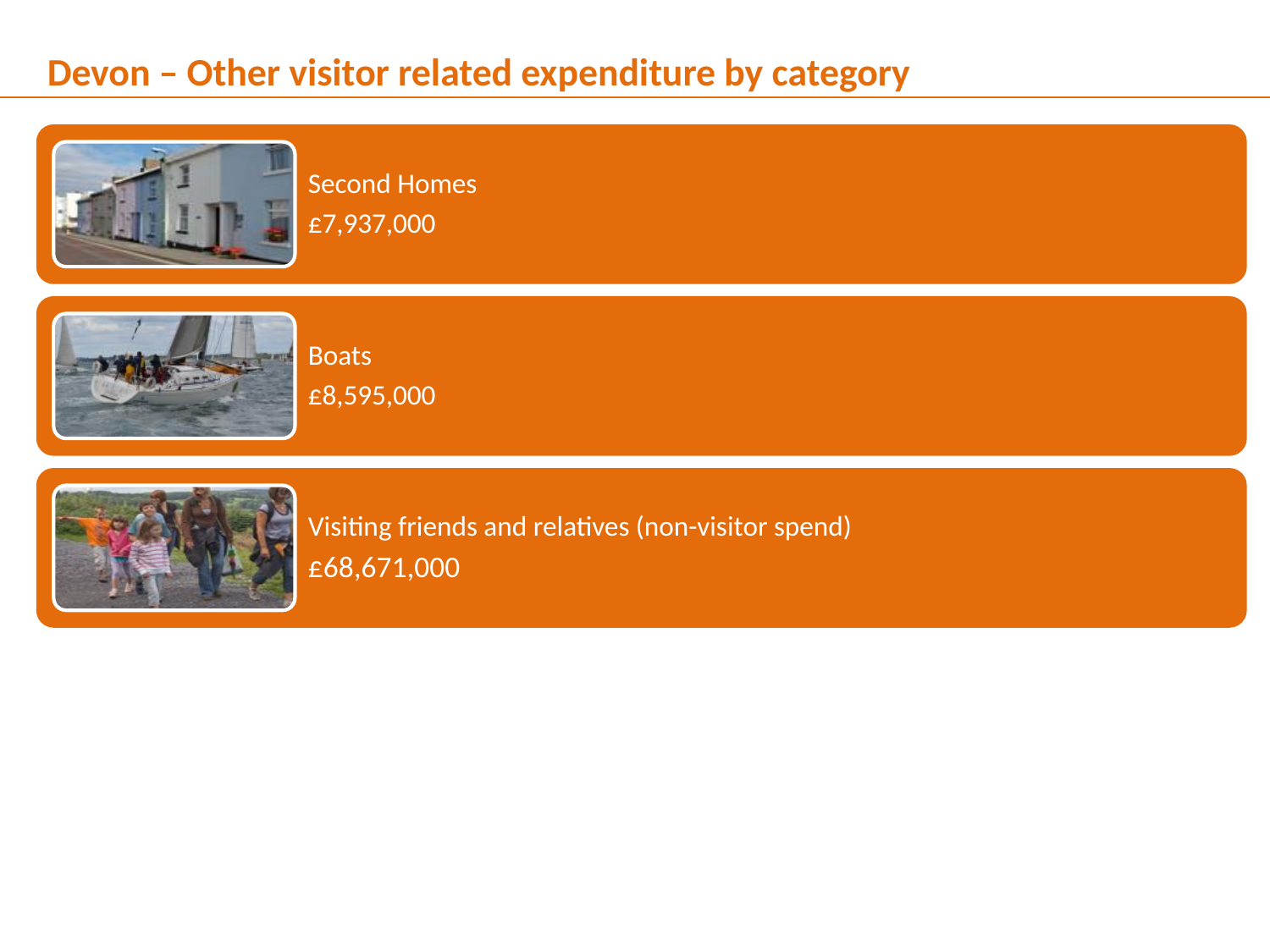

Devon – Other visitor related expenditure by category

Second Homes
£7,937,000
Boats
£8,595,000
Visiting friends and relatives (non-visitor spend)
£68,671,000
6